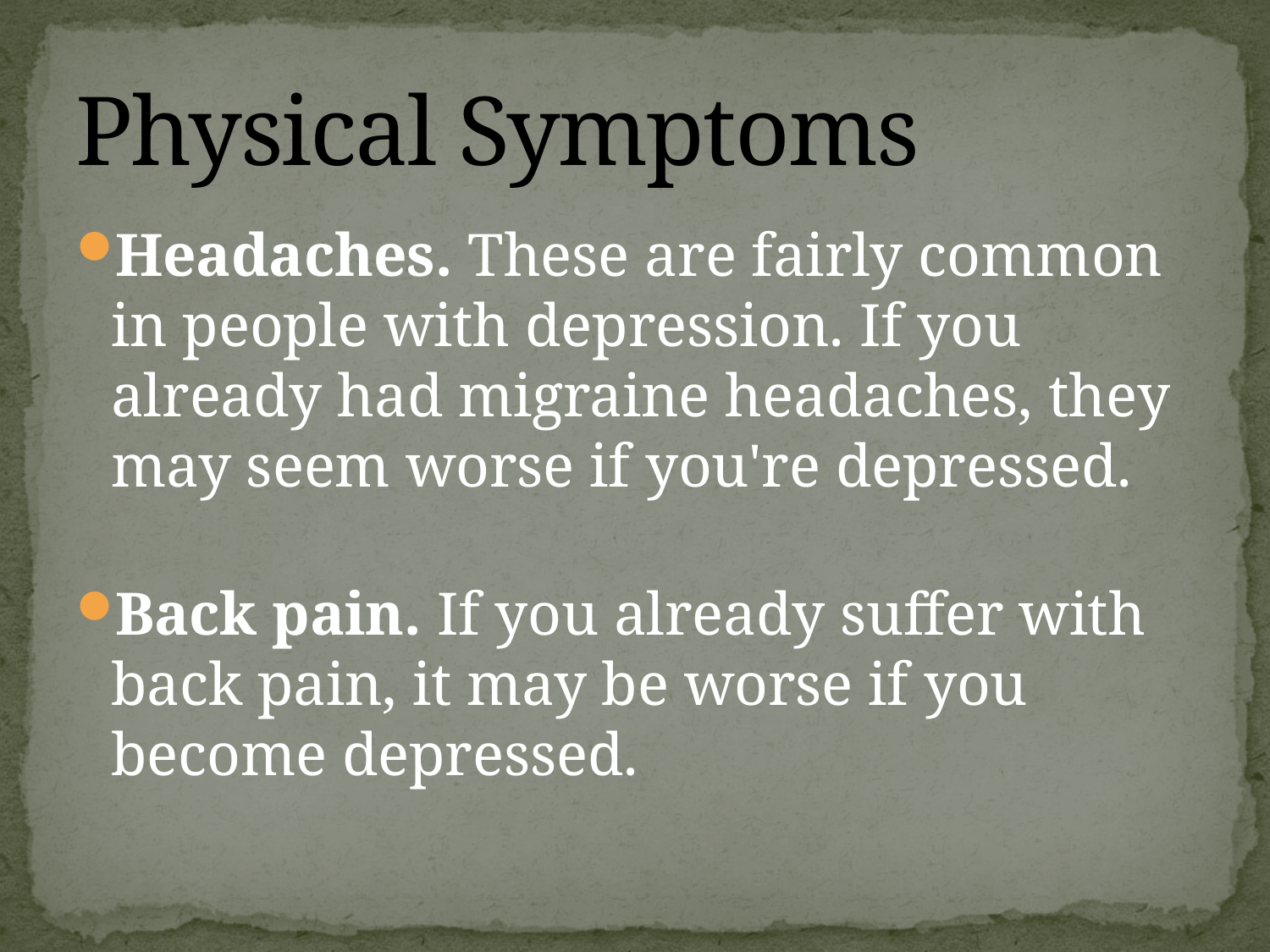

# Physical Symptoms
Headaches. These are fairly common in people with depression. If you already had migraine headaches, they may seem worse if you're depressed.
Back pain. If you already suffer with back pain, it may be worse if you become depressed.